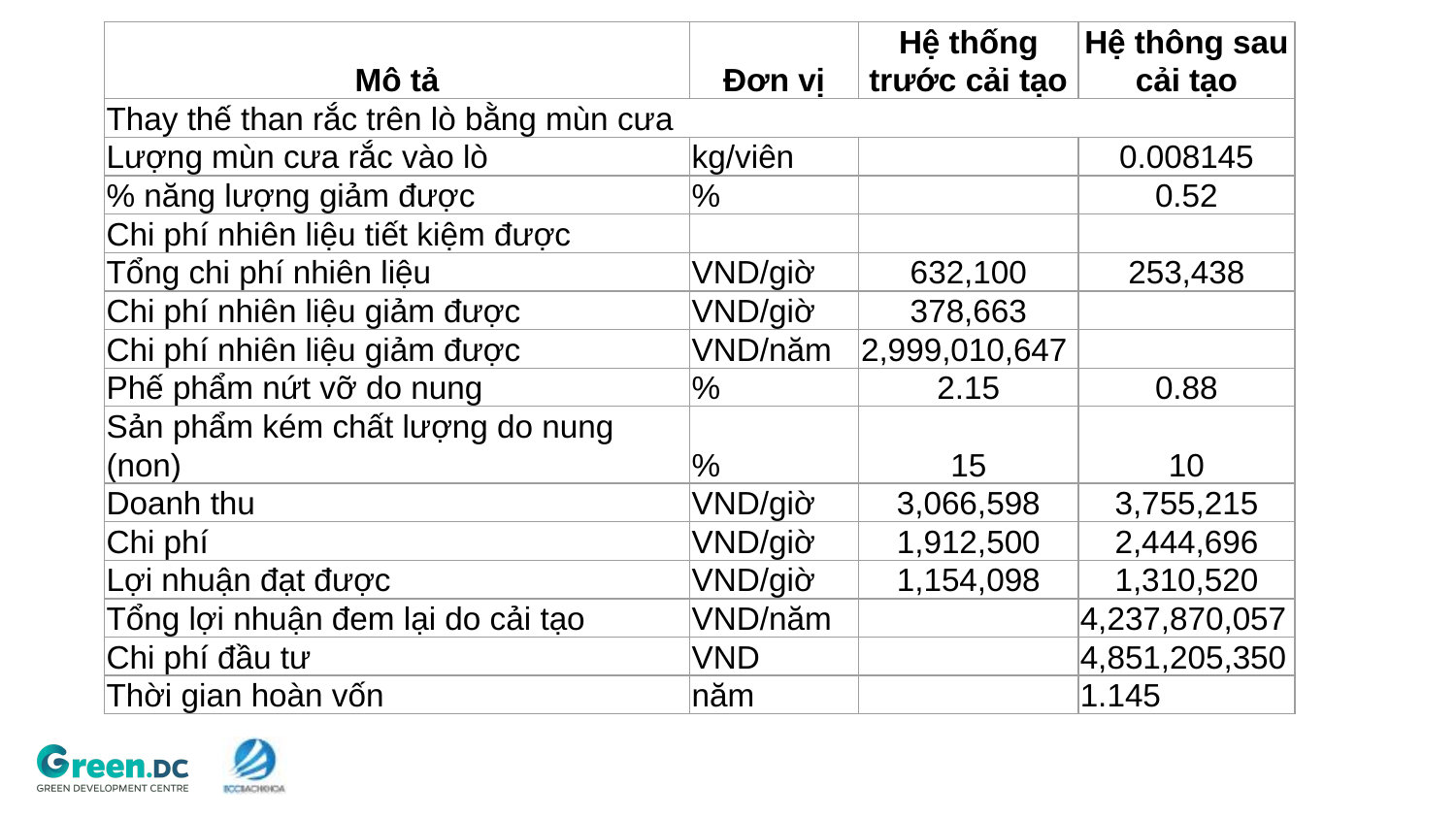

| Mô tả | Đơn vị | Hệ thống trước cải tạo | Hệ thông sau cải tạo |
| --- | --- | --- | --- |
| Thay thế than rắc trên lò bằng mùn cưa |  |  |  |
| Lượng mùn cưa rắc vào lò | kg/viên |  | 0.008145 |
| % năng lượng giảm được | % |  | 0.52 |
| Chi phí nhiên liệu tiết kiệm được |  |  |  |
| Tổng chi phí nhiên liệu | VND/giờ | 632,100 | 253,438 |
| Chi phí nhiên liệu giảm được | VND/giờ | 378,663 |  |
| Chi phí nhiên liệu giảm được | VND/năm | 2,999,010,647 |  |
| Phế phẩm nứt vỡ do nung | % | 2.15 | 0.88 |
| Sản phẩm kém chất lượng do nung (non) | % | 15 | 10 |
| Doanh thu | VND/giờ | 3,066,598 | 3,755,215 |
| Chi phí | VND/giờ | 1,912,500 | 2,444,696 |
| Lợi nhuận đạt được | VND/giờ | 1,154,098 | 1,310,520 |
| Tổng lợi nhuận đem lại do cải tạo | VND/năm |  | 4,237,870,057 |
| Chi phí đầu tư | VND |  | 4,851,205,350 |
| Thời gian hoàn vốn | năm |  | 1.145 |